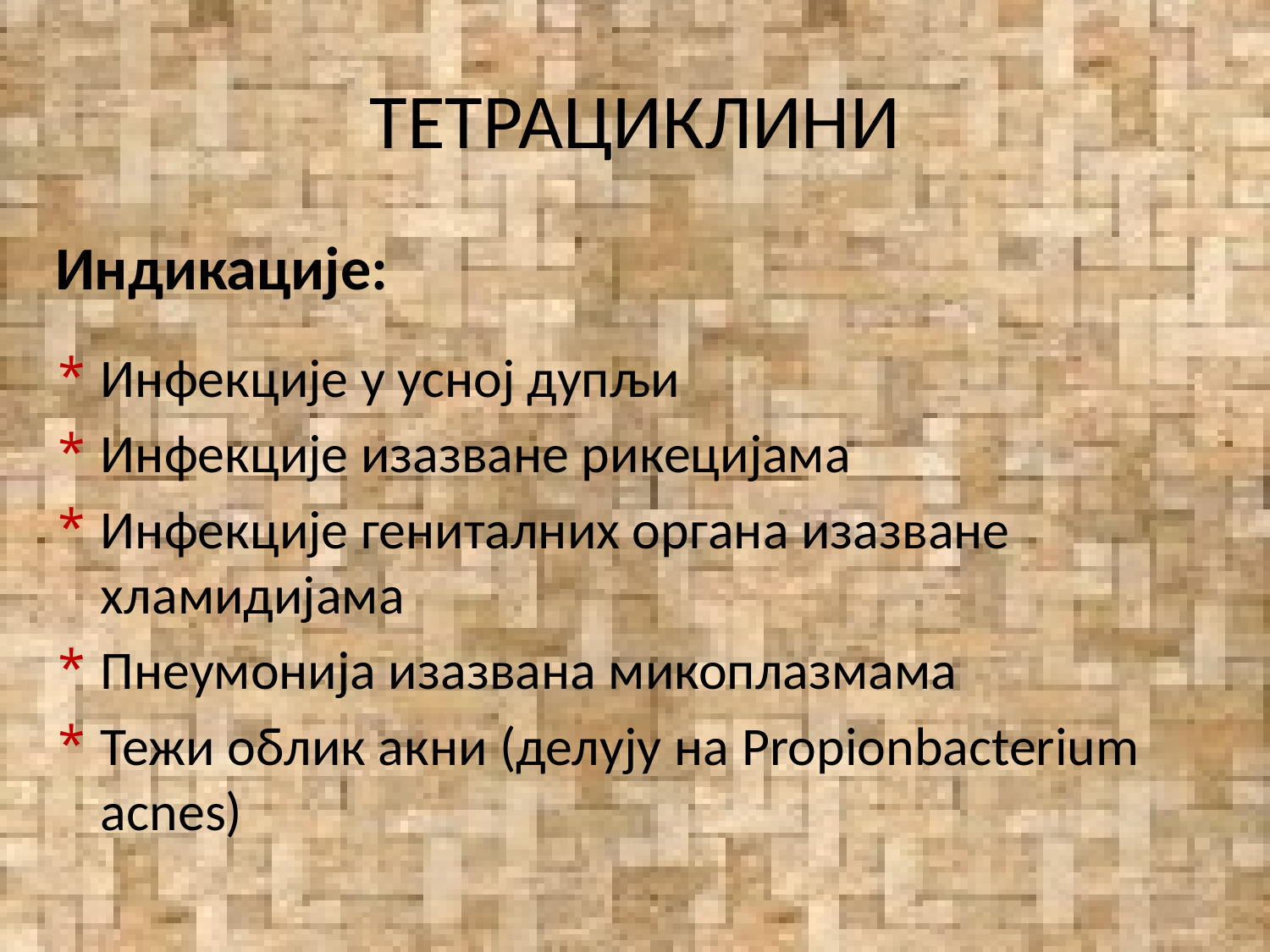

# ТЕТРАЦИКЛИНИ
Индикације:

Инфекције у усној дупљи
Инфекције изазване рикецијама
Инфекције гениталних органа изазване хламидијама
Пнеумонија изазвана микоплазмама
Тежи облик акни (делују на Propionbacterium acnes)